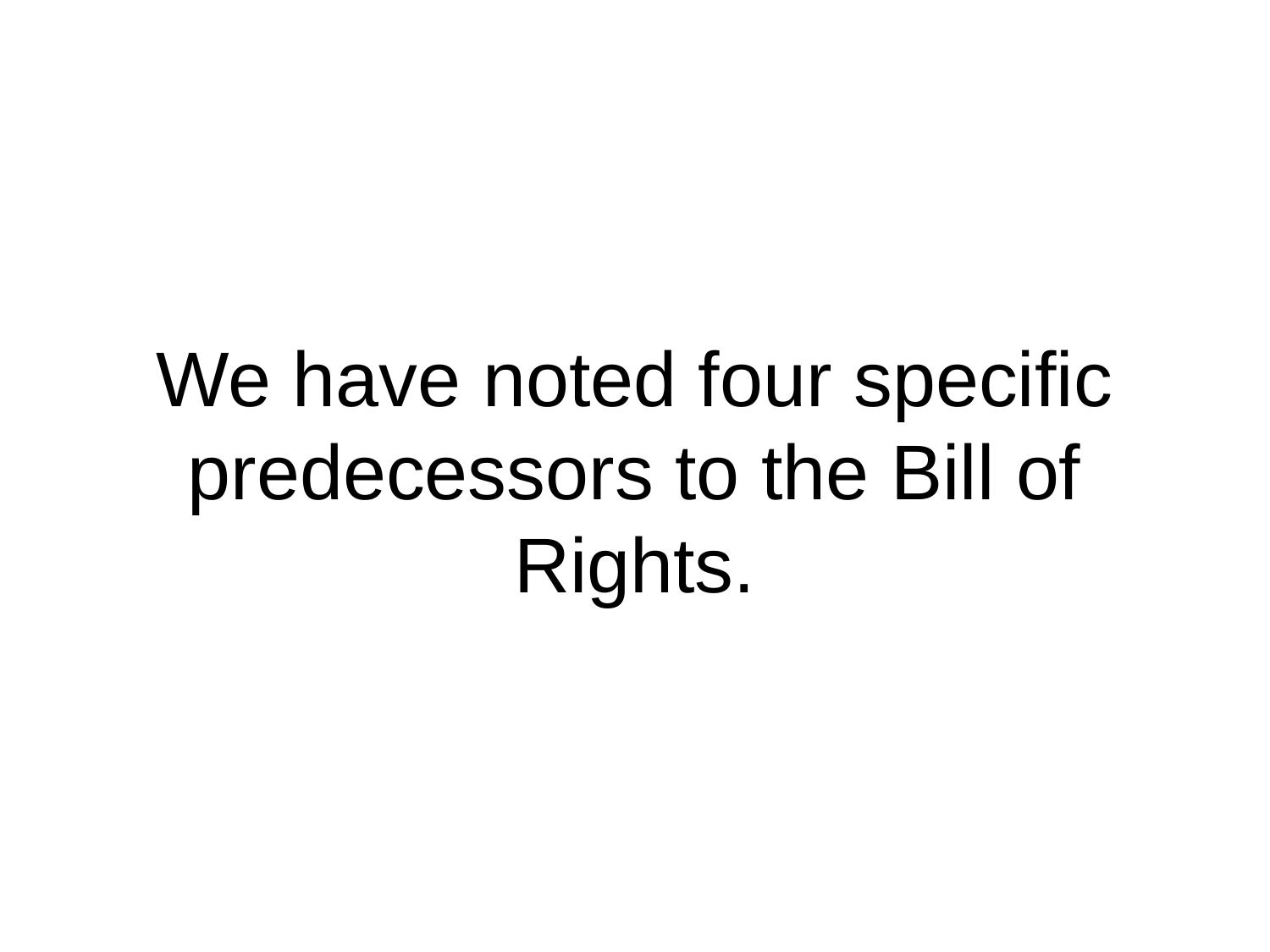

# We have noted four specific predecessors to the Bill of Rights.